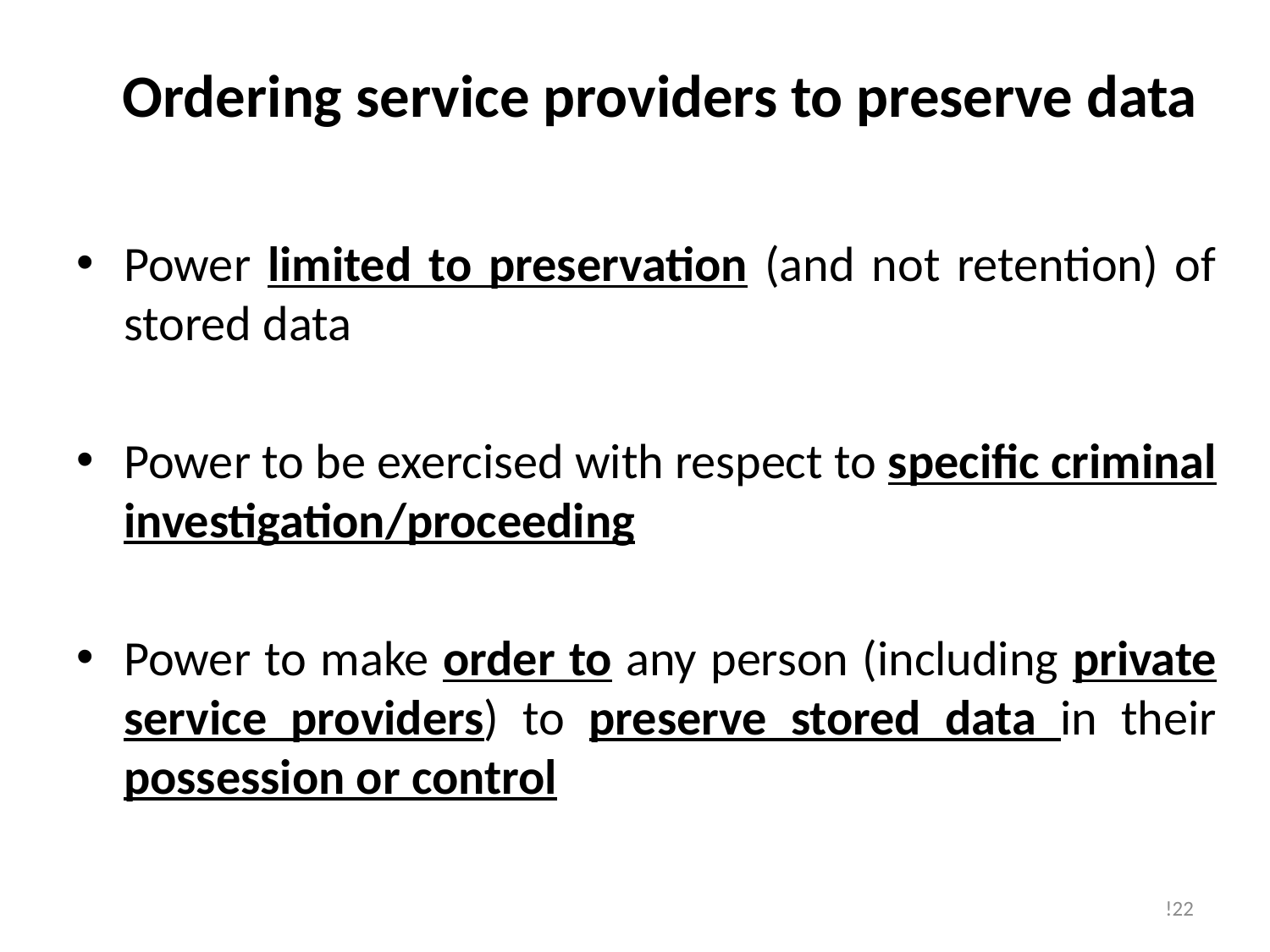

# Ordering service providers to preserve data
Power limited to preservation (and not retention) of stored data

Power to be exercised with respect to specific criminal investigation/proceeding

Power to make order to any person (including private service providers) to preserve stored data in their possession or control
!22